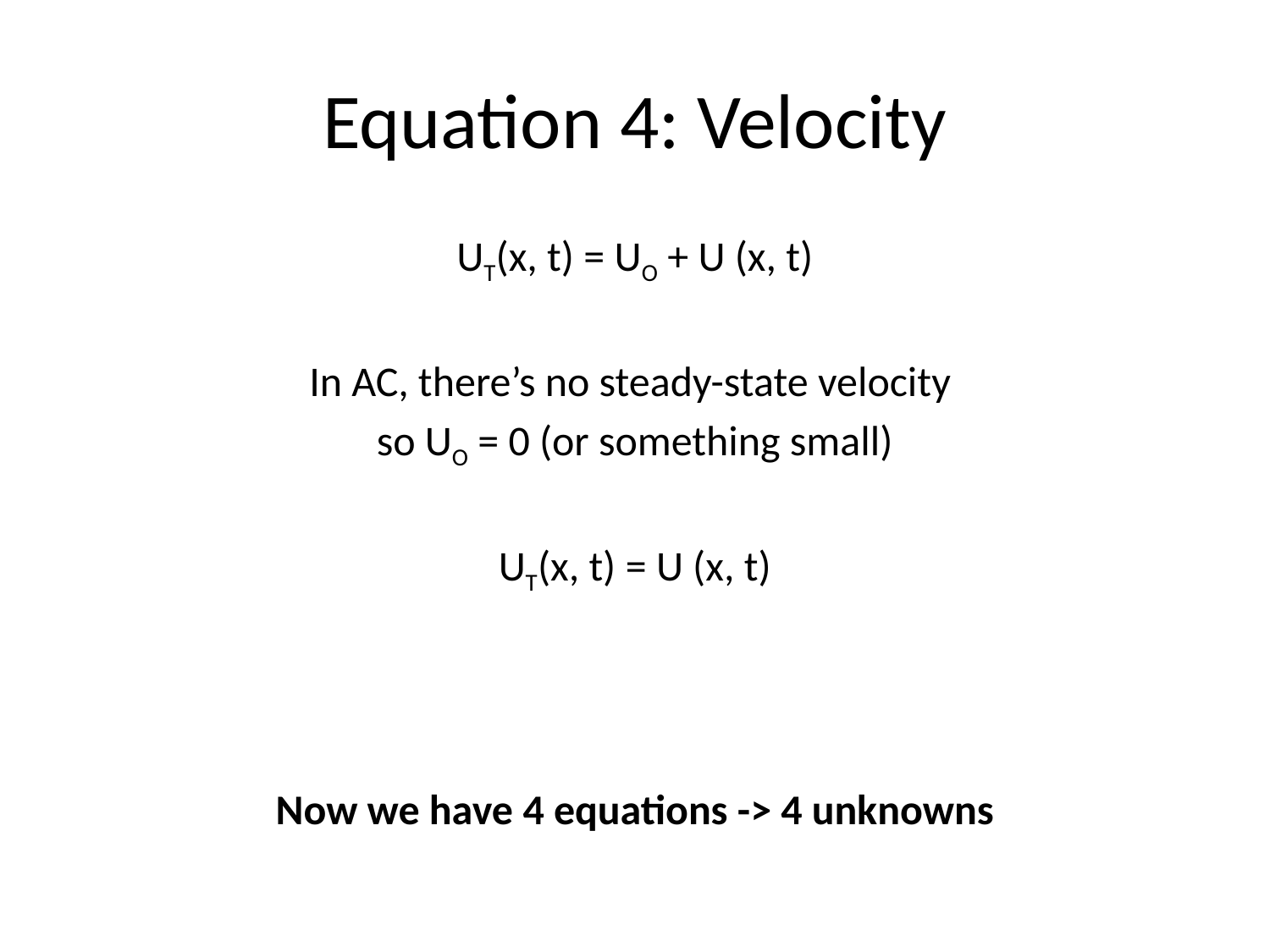

# Equation 4: Velocity
UT(x, t) = UO + U (x, t)

In AC, there’s no steady-state velocity
so UO = 0 (or something small)

UT(x, t) = U (x, t)

Now we have 4 equations -> 4 unknowns